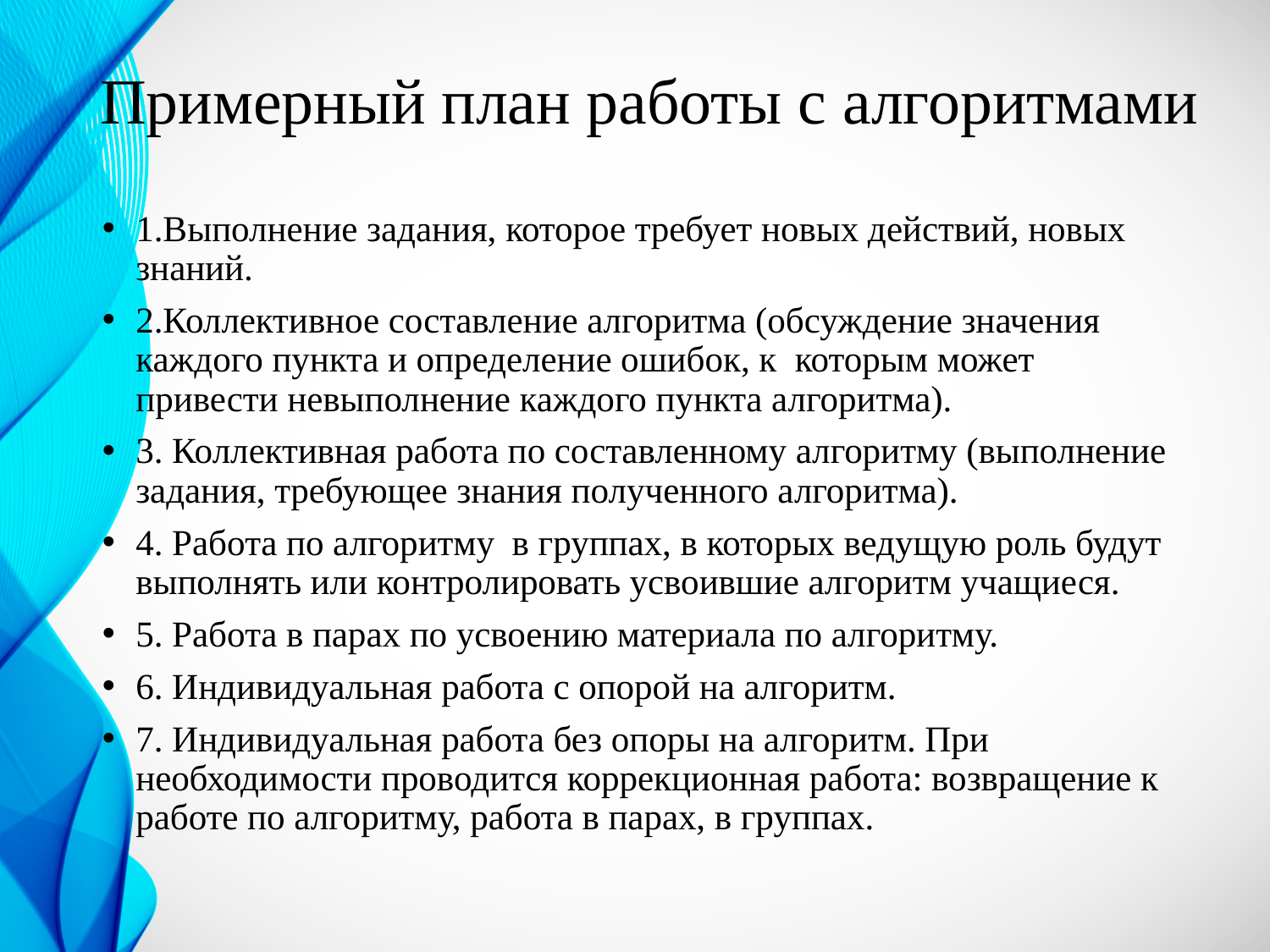

# Примерный план работы с алгоритмами
1.Выполнение задания, которое требует новых действий, новых знаний.
2.Коллективное составление алгоритма (обсуждение значения каждого пункта и определение ошибок, к  которым может привести невыполнение каждого пункта алгоритма).
3. Коллективная работа по составленному алгоритму (выполнение задания, требующее знания полученного алгоритма).
4. Работа по алгоритму	в группах, в которых ведущую роль будут выполнять или контролировать усвоившие алгоритм учащиеся.
5. Работа в парах по усвоению материала по алгоритму.
6. Индивидуальная работа с опорой на алгоритм.
7. Индивидуальная работа без опоры на алгоритм. При необходимости проводится коррекционная работа: возвращение к работе по алгоритму, работа в парах, в группах.